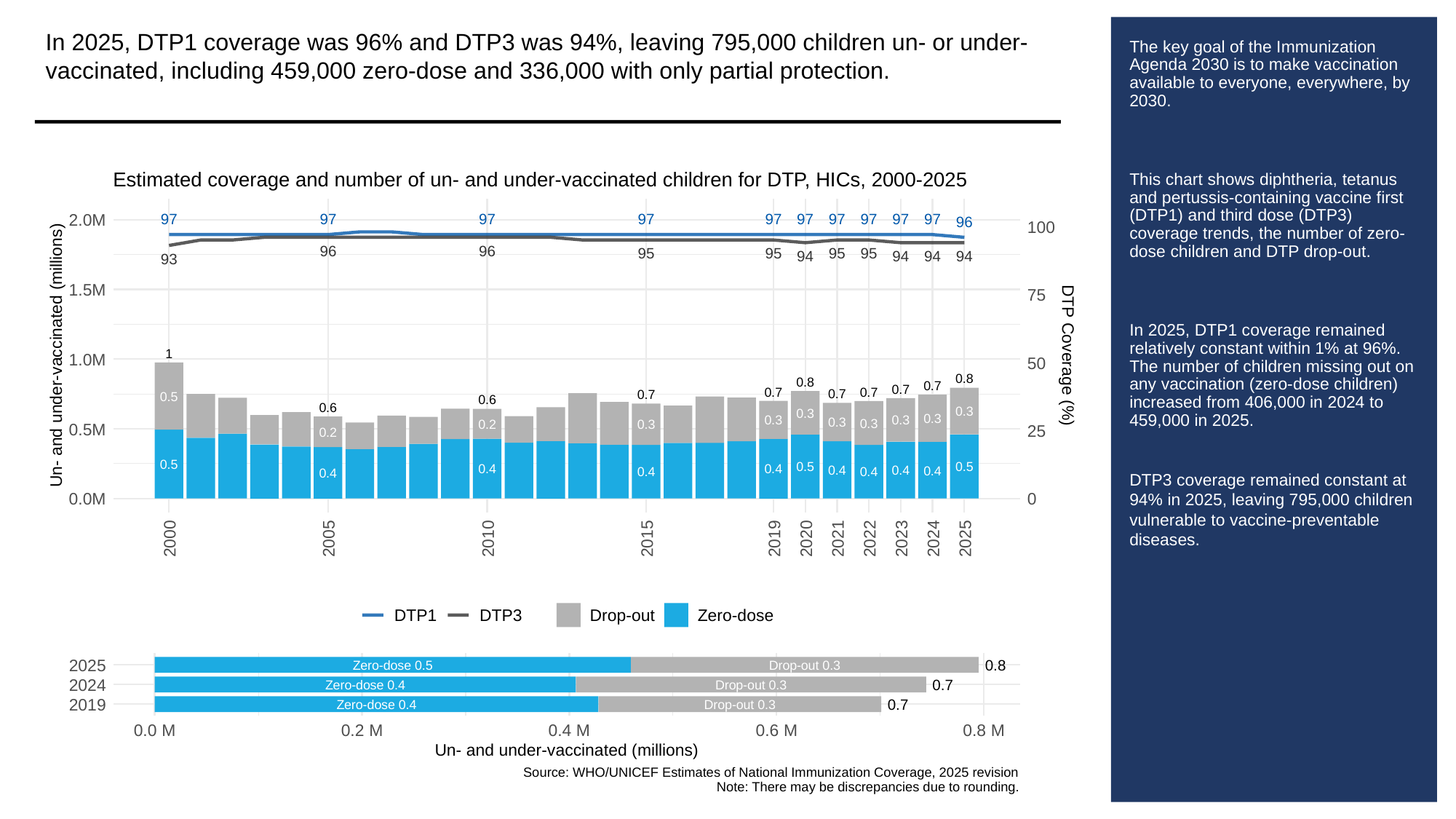

In 2025, DTP1 coverage was 96% and DTP3 was 94%, leaving 795,000 children un- or under-vaccinated, including 459,000 zero-dose and 336,000 with only partial protection.
# The key goal of the Immunization Agenda 2030 is to make vaccination available to everyone, everywhere, by 2030.

This chart shows diphtheria, tetanus and pertussis-containing vaccine first (DTP1) and third dose (DTP3) coverage trends, the number of zero-dose children and DTP drop-out.

In 2025, DTP1 coverage remained relatively constant within 1% at 96%. The number of children missing out on any vaccination (zero-dose children) increased from 406,000 in 2024 to 459,000 in 2025.

DTP3 coverage remained constant at 94% in 2025, leaving 795,000 children vulnerable to vaccine-preventable diseases.

Estimated coverage and number of un- and under-vaccinated children for DTP, HICs, 2000-2025

97
97
97
97
97
97
97
97
97
97
2.0M
96

100

96
96
95
95
95
95
94
94
94
94
93

1.5M
75

1
Un- and under-vaccinated (millions)
DTP Coverage (%)
1.0M
50

0.8
0.8
0.7
0.7
0.7
0.7

0.7
0.7

0.5

0.6

0.6

0.3

0.3

0.3

0.3
0.3

0.3
0.3
0.2
0.3

0.5M
25
0.2

0.5
0.5
0.5

0.4
0.4
0.4
0.4
0.4
0.4
0.4
0.4
0.0M
0

2000
2005
2010
2015
2019
2020
2021
2022
2023
2024
2025

DTP1
DTP3
Drop-out
Zero-dose

2025
0.8
Zero-dose 0.5
Drop-out 0.3

2024
0.7
Zero-dose 0.4
Drop-out 0.3

2019
0.7
Zero-dose 0.4
Drop-out 0.3

0.0 M
0.2 M
0.4 M
0.6 M
0.8 M
Un- and under-vaccinated (millions)
Source: WHO/UNICEF Estimates of National Immunization Coverage, 2025 revision
Note: There may be discrepancies due to rounding.